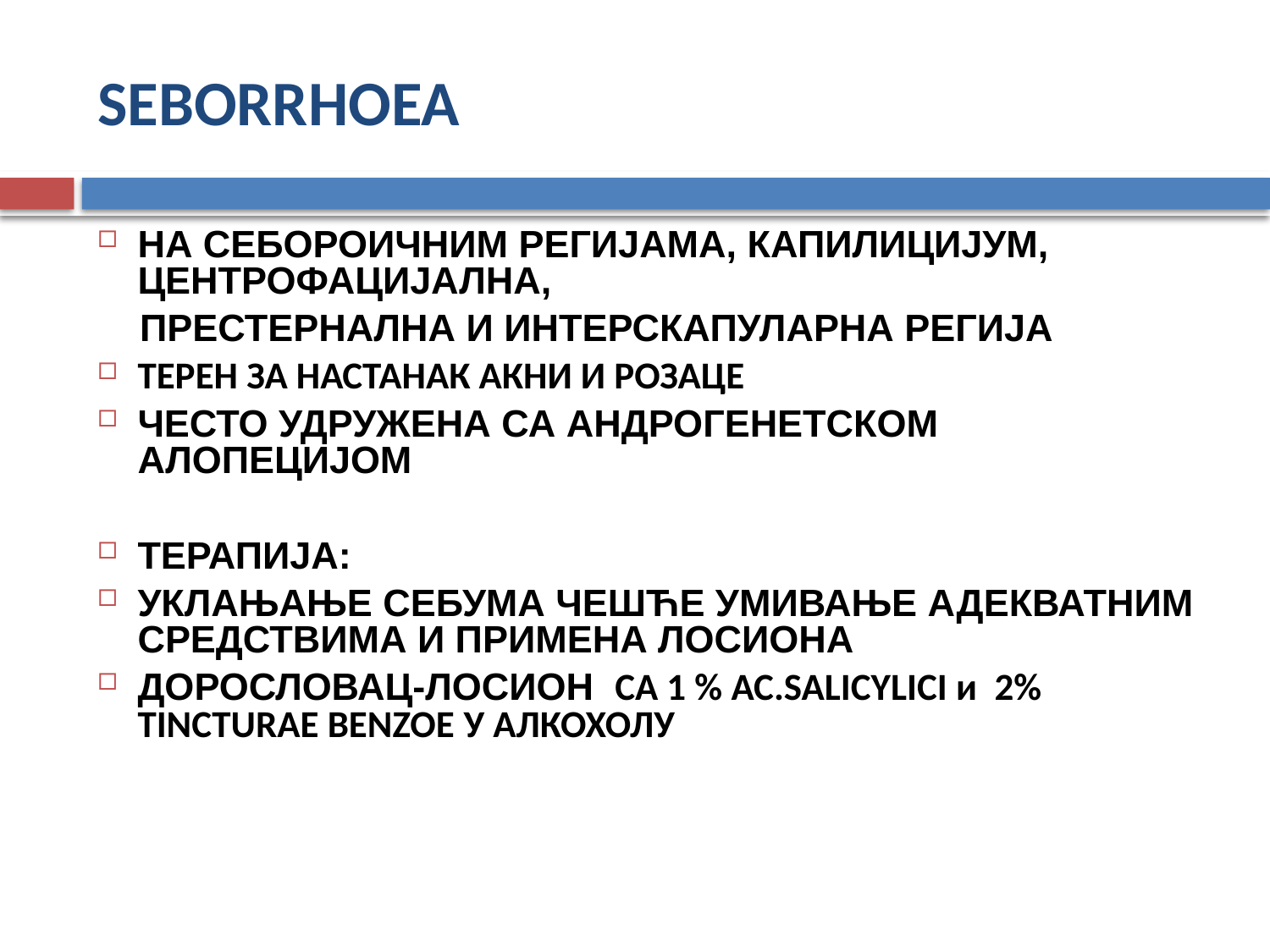

# SEBORRHOEA
НА СЕБОРОИЧНИМ РЕГИЈАМА, КАПИЛИЦИЈУМ, ЦЕНТРОФАЦИЈАЛНА,
    ПРЕСТЕРНАЛНА И ИНТЕРСКАПУЛАРНА РЕГИЈА
ТЕРЕН ЗА НАСТАНАК АКНИ И РОЗАЦЕ
ЧЕСТО УДРУЖЕНА СА АНДРОГЕНЕТСКОМ АЛОПЕЦИЈОМ

ТЕРАПИЈА:
УКЛАЊАЊЕ СЕБУМА ЧЕШЋЕ УМИВАЊЕ АДЕКВАТНИМ СРЕДСТВИМА И ПРИМЕНА ЛОСИОНА
ДОРОСЛОВАЦ-ЛОСИОН  СА 1 % AC.SALICYLICI и  2% TINCTURAE BENZOE У АЛКОХОЛУ